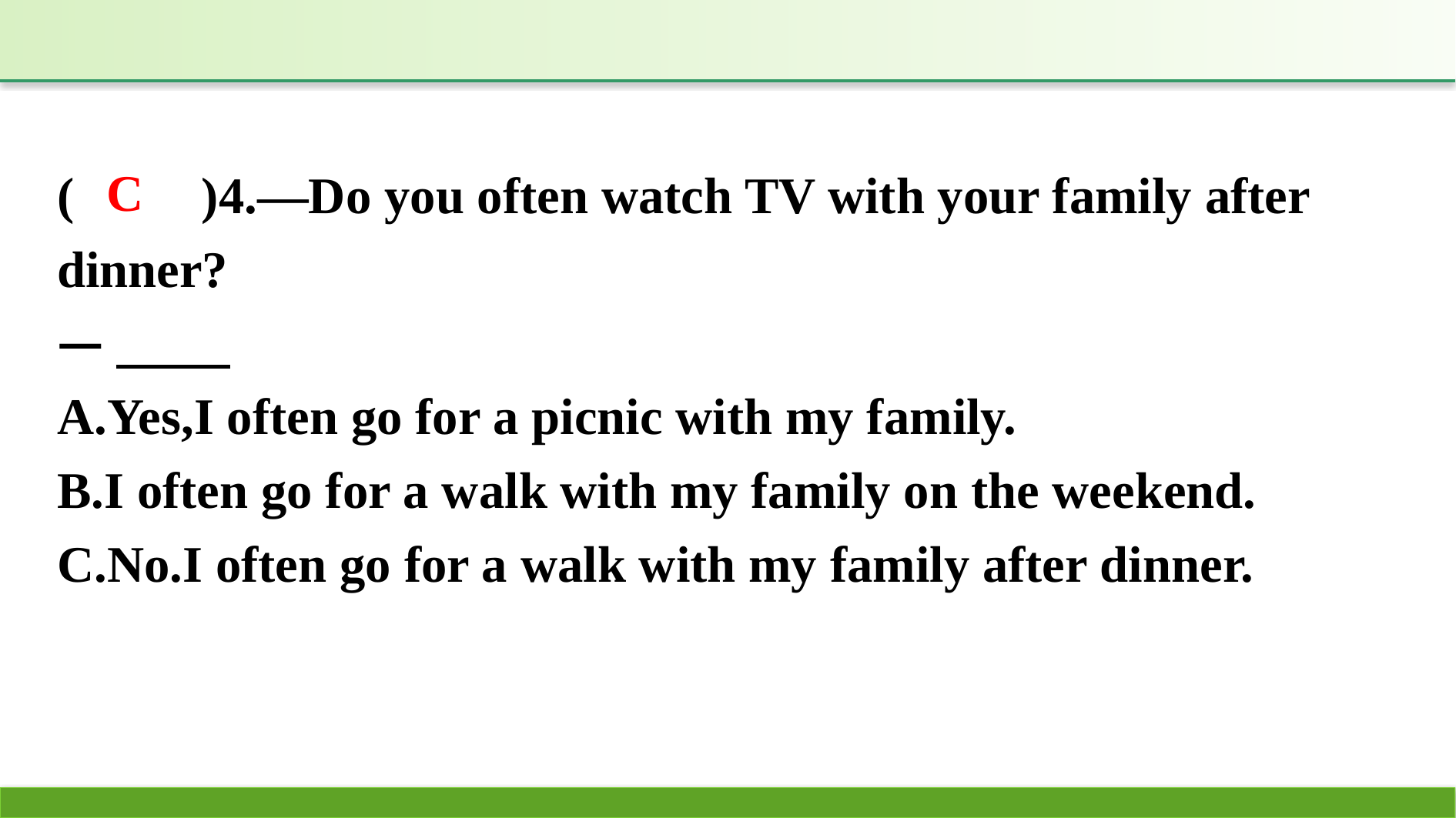

(　　)4.—Do you often watch TV with your family after dinner?
—
A.Yes,I often go for a picnic with my family.
B.I often go for a walk with my family on the weekend.
C.No.I often go for a walk with my family after dinner.
C